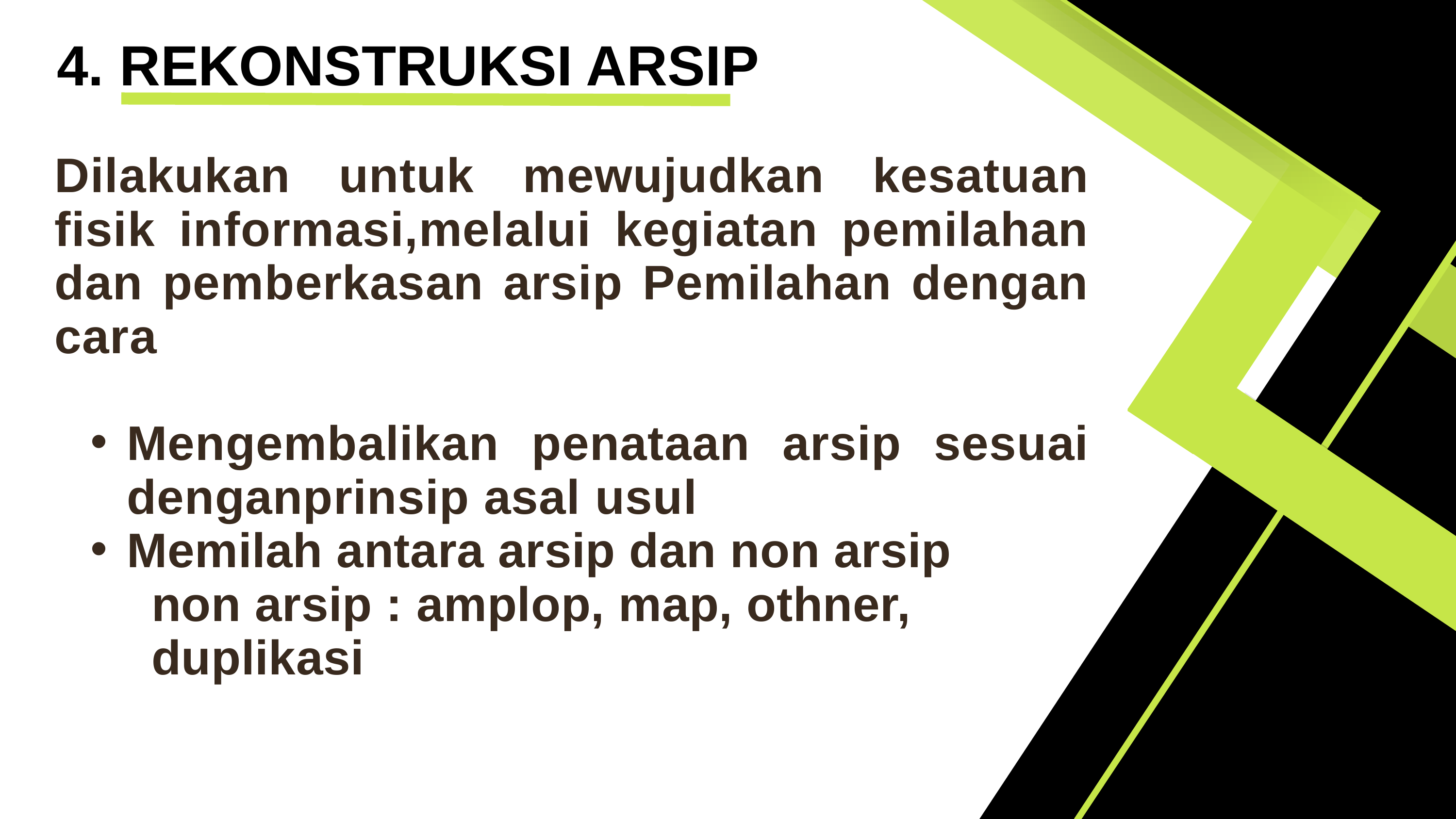

4. REKONSTRUKSI ARSIP

Dilakukan untuk mewujudkan kesatuan fisik informasi,melalui kegiatan pemilahan dan pemberkasan arsip Pemilahan dengan cara

Mengembalikan penataan arsip sesuai denganprinsip asal usul
Memilah antara arsip dan non arsip
       non arsip : amplop, map, othner,
       duplikasi